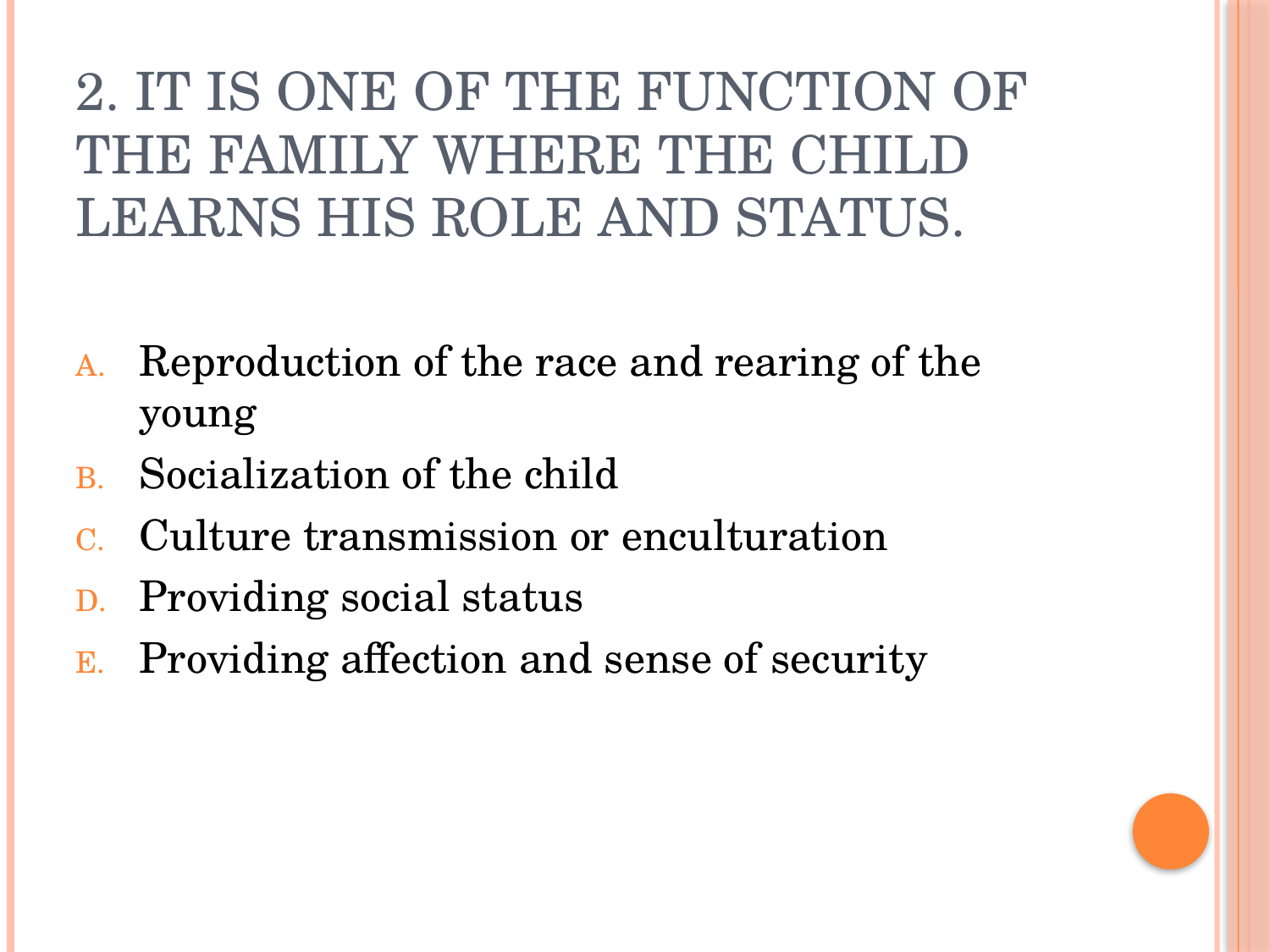

# 2. It is one of the function of the family where the child learns his role and status.
Reproduction of the race and rearing of the young
Socialization of the child
Culture transmission or enculturation
Providing social status
Providing affection and sense of security